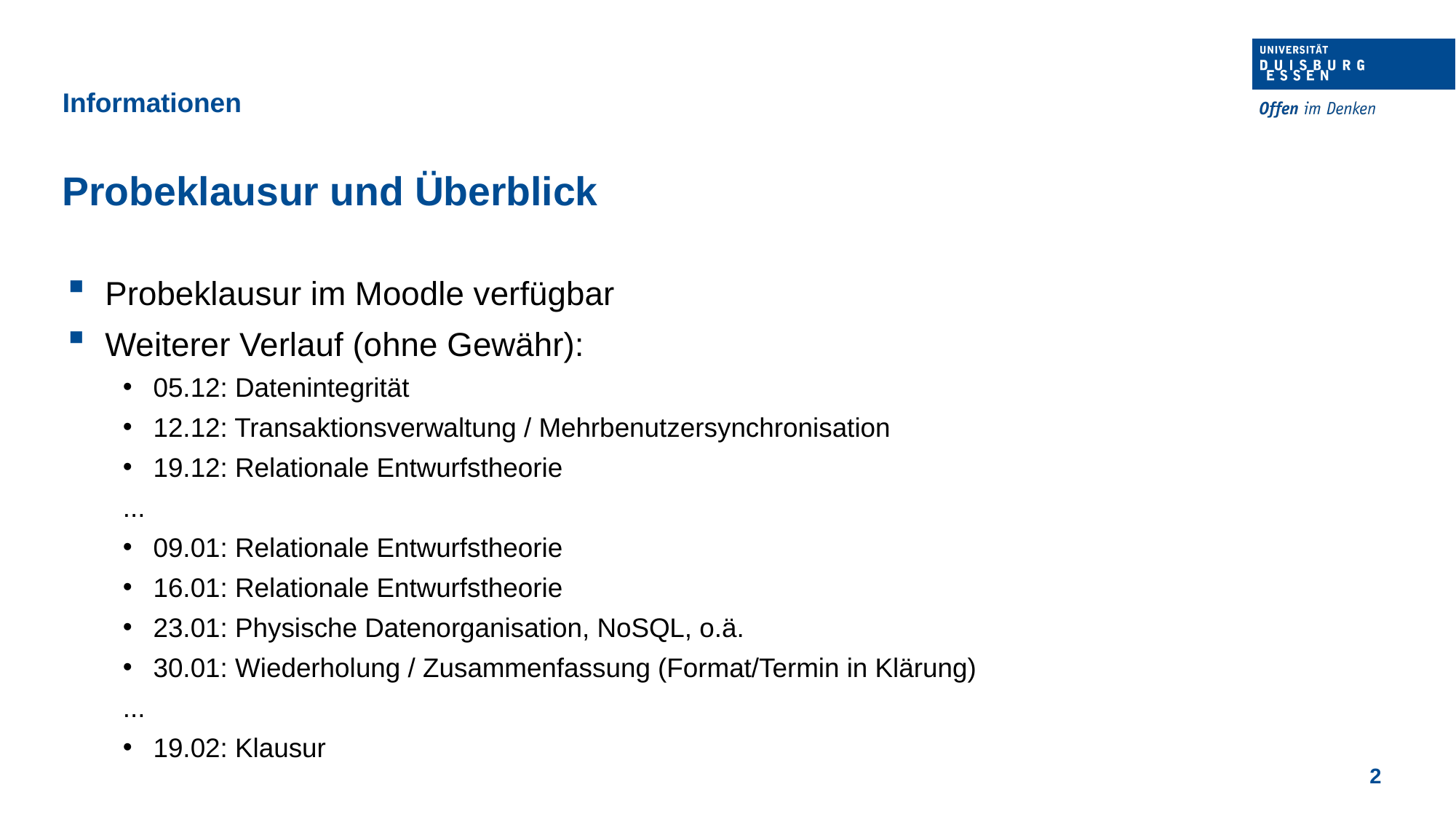

Informationen
Probeklausur und Überblick
Probeklausur im Moodle verfügbar
Weiterer Verlauf (ohne Gewähr):
05.12: Datenintegrität
12.12: Transaktionsverwaltung / Mehrbenutzersynchronisation
19.12: Relationale Entwurfstheorie
	...
09.01: Relationale Entwurfstheorie
16.01: Relationale Entwurfstheorie
23.01: Physische Datenorganisation, NoSQL, o.ä.
30.01: Wiederholung / Zusammenfassung (Format/Termin in Klärung)
	...
19.02: Klausur

2